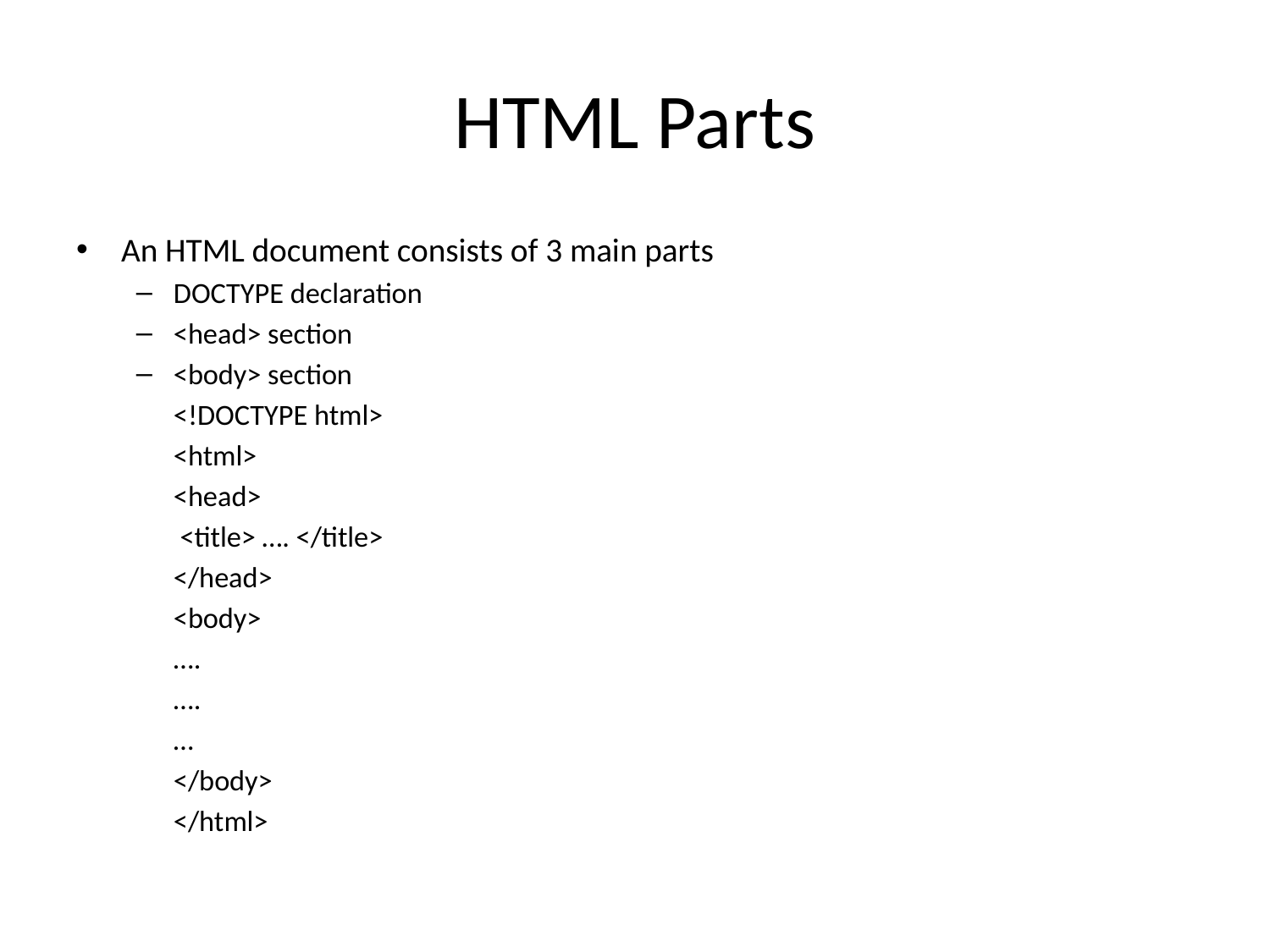

# HTML Parts
An HTML document consists of 3 main parts
DOCTYPE declaration
<head> section
<body> section
			<!DOCTYPE html>
			<html>
			<head>
			 <title> …. </title>
			</head>
			<body>
			….
			….
			…
			</body>
			</html>